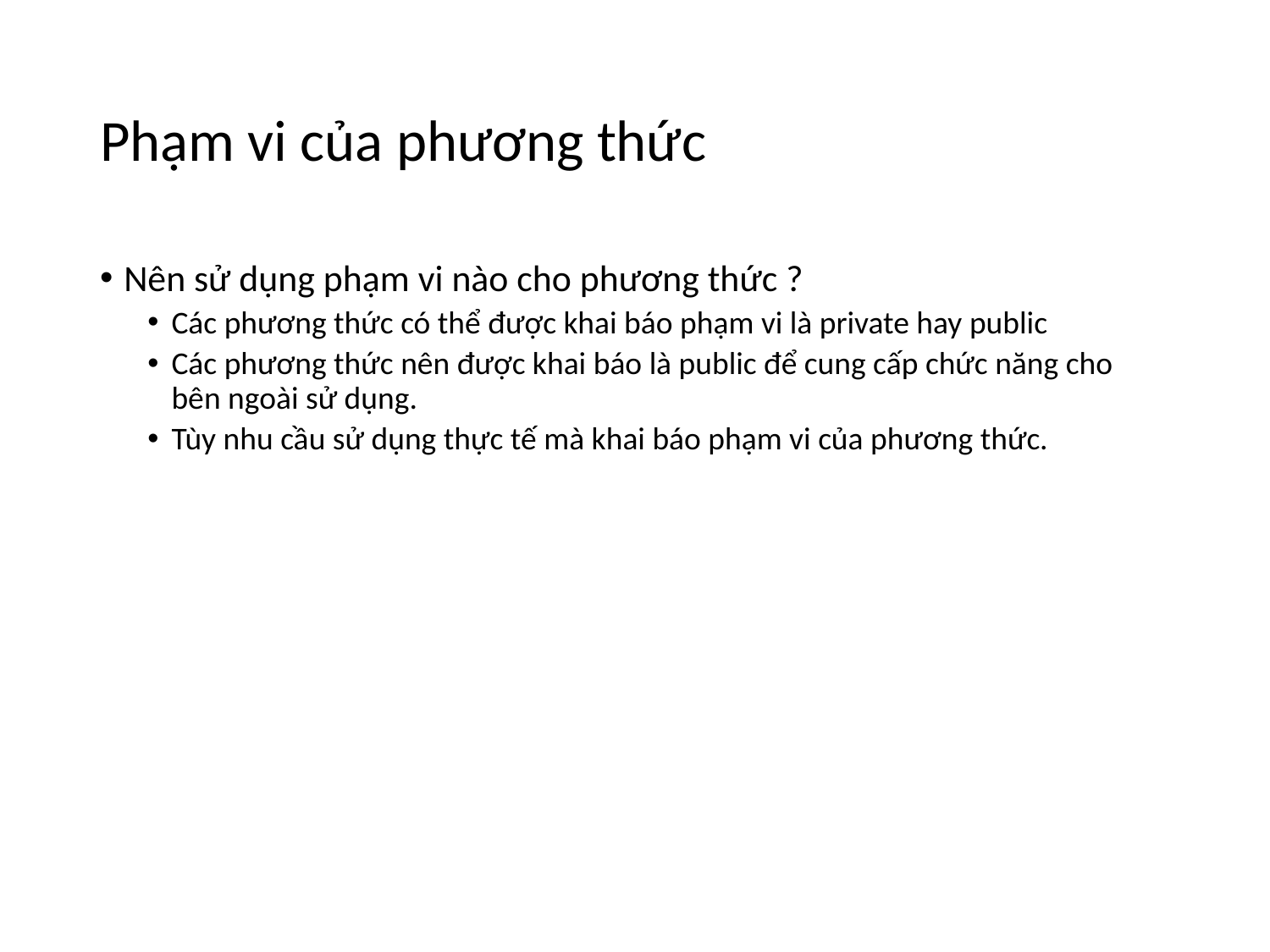

# Phạm vi của phương thức
Nên sử dụng phạm vi nào cho phương thức ?
Các phương thức có thể được khai báo phạm vi là private hay public
Các phương thức nên được khai báo là public để cung cấp chức năng cho bên ngoài sử dụng.
Tùy nhu cầu sử dụng thực tế mà khai báo phạm vi của phương thức.